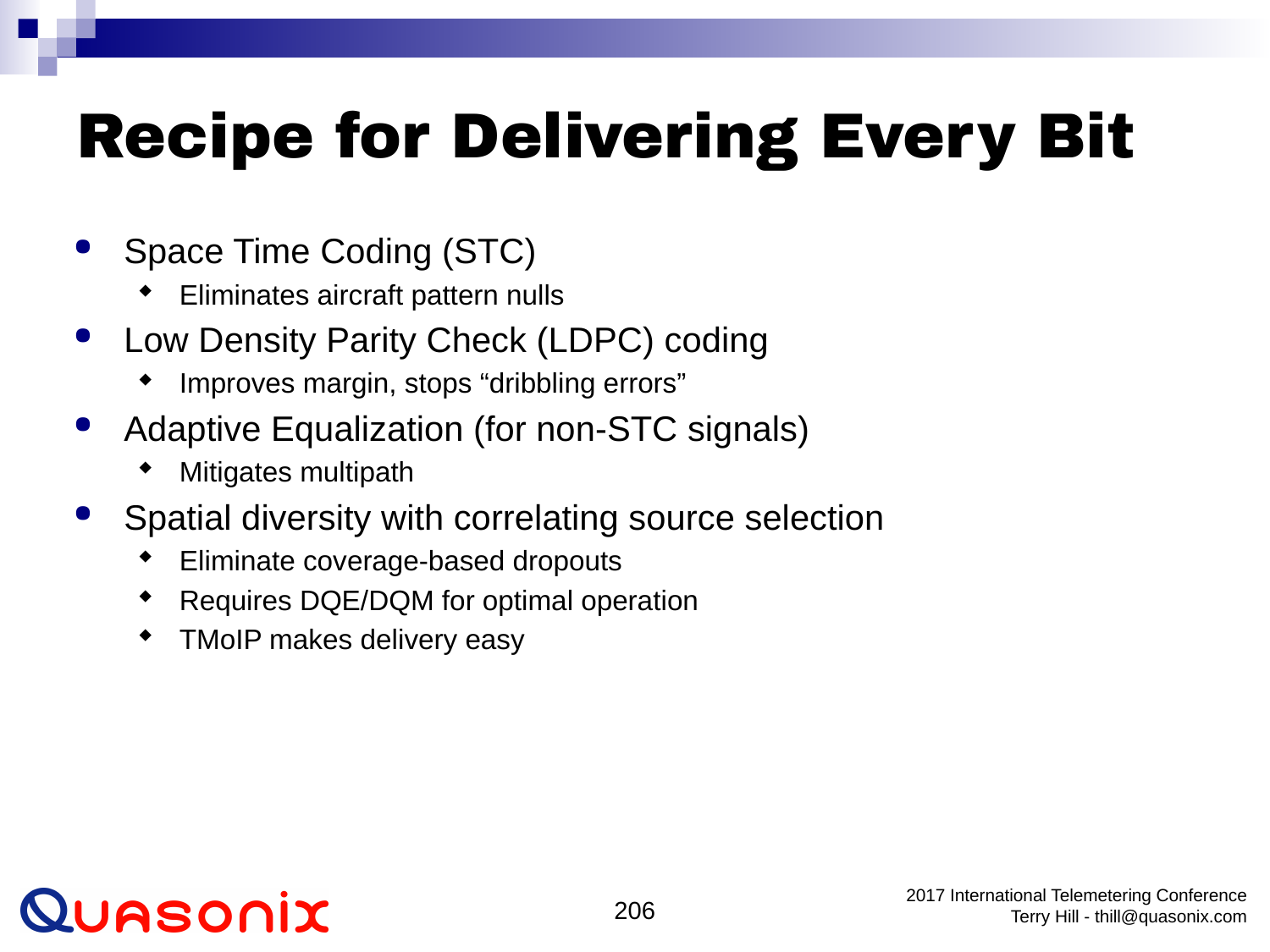

# Recipe for Delivering Every Bit
Space Time Coding (STC)
Eliminates aircraft pattern nulls
Low Density Parity Check (LDPC) coding
Improves margin, stops “dribbling errors”
Adaptive Equalization (for non-STC signals)
Mitigates multipath
Spatial diversity with correlating source selection
Eliminate coverage-based dropouts
Requires DQE/DQM for optimal operation
TMoIP makes delivery easy